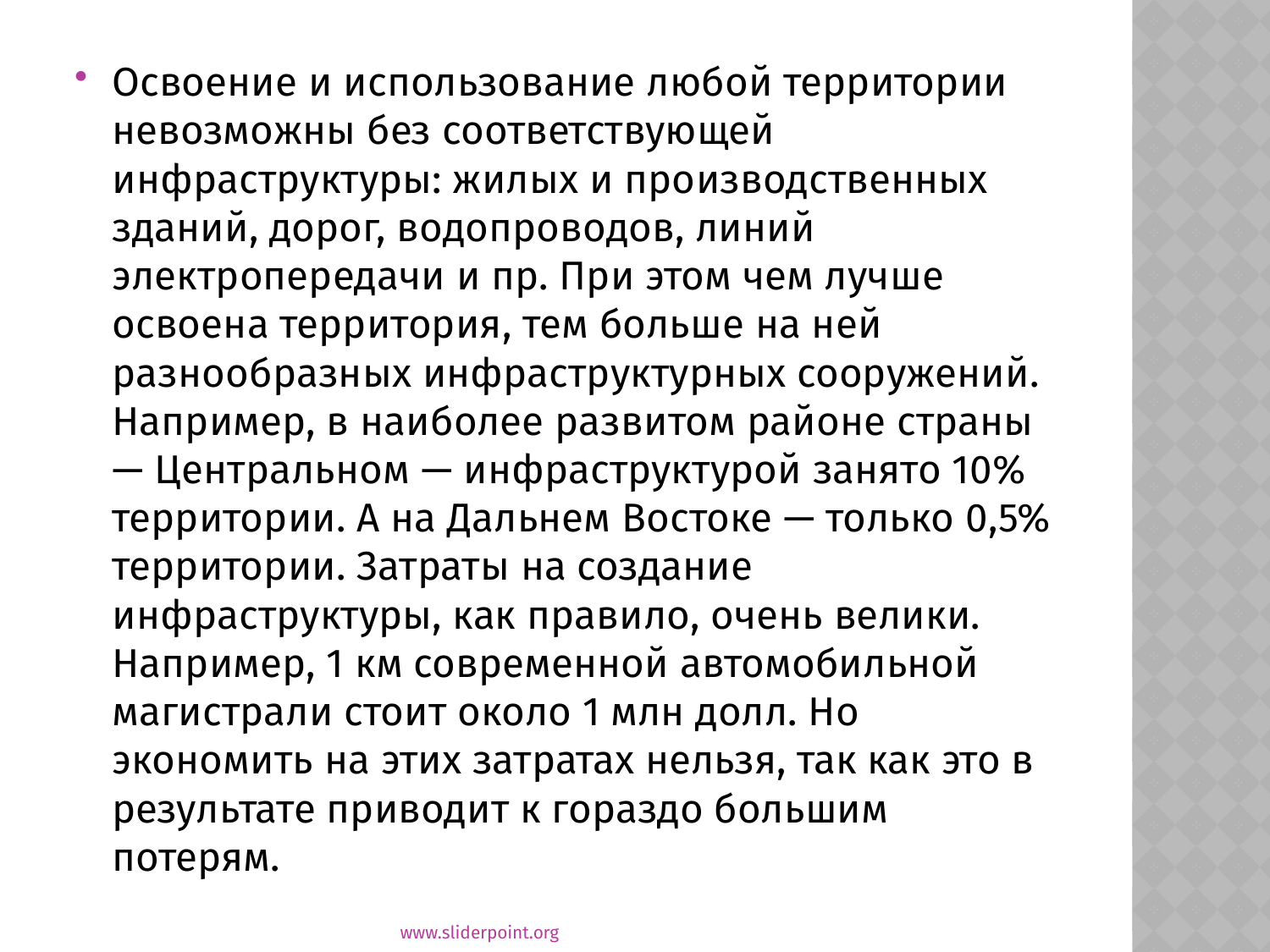

#
Освоение и использование любой территории невозможны без соответствующей инфраструктуры: жилых и производственных зданий, дорог, водопроводов, линий электропередачи и пр. При этом чем лучше освоена территория, тем больше на ней разнообразных инфраструктурных сооружений. Например, в наиболее развитом районе страны — Центральном — инфраструктурой занято 10% территории. А на Дальнем Востоке — только 0,5% территории. Затраты на создание инфраструктуры, как правило, очень велики. Например, 1 км современной автомобильной магистрали стоит около 1 млн долл. Но экономить на этих затратах нельзя, так как это в результате приводит к гораздо большим потерям.
www.sliderpoint.org